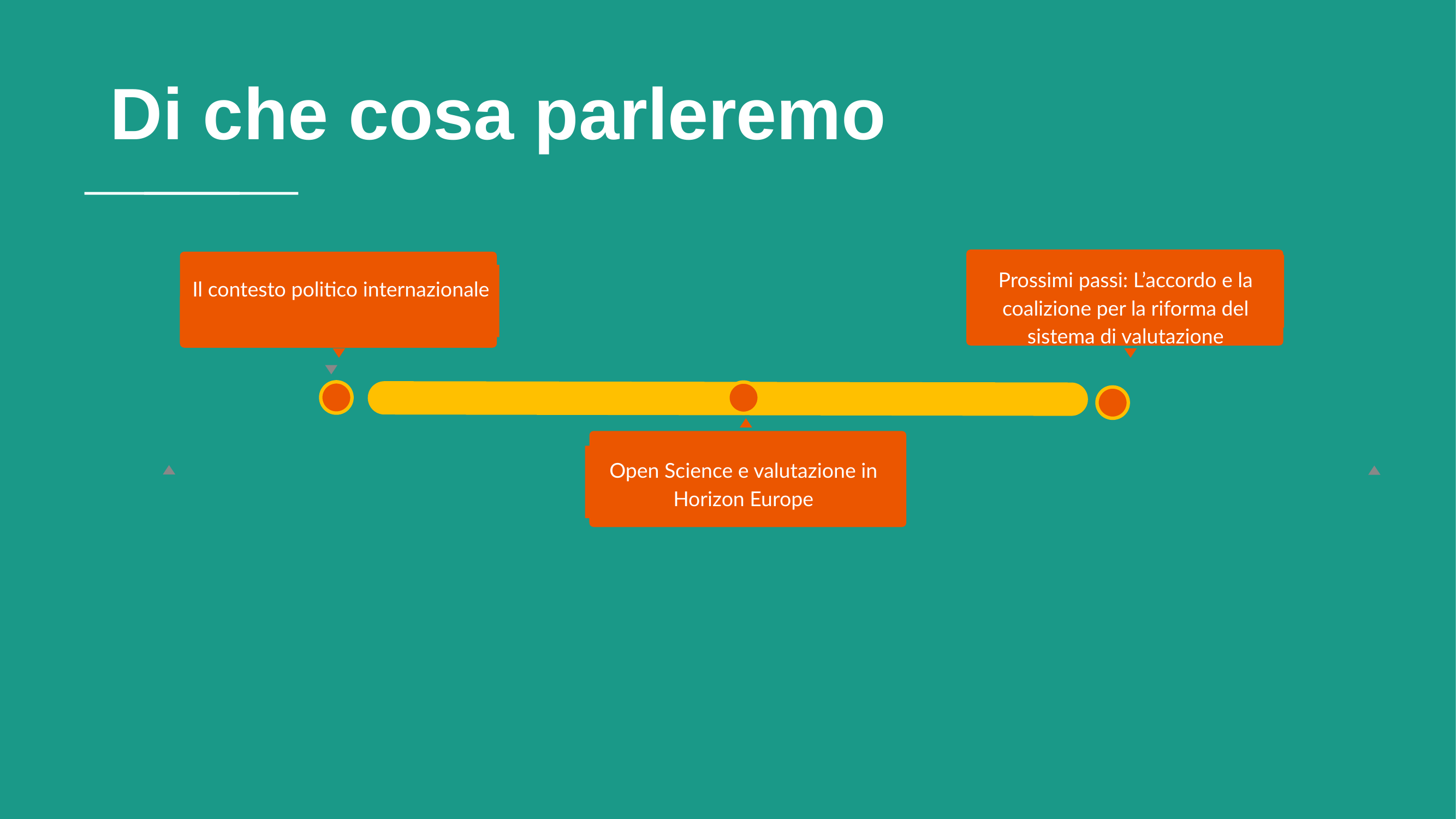

# Di che cosa parleremo

Prossimi passi: L’accordo e la coalizione per la riforma del sistema di valutazione
Il contesto politico internazionale

Open Science e valutazione in Horizon Europe